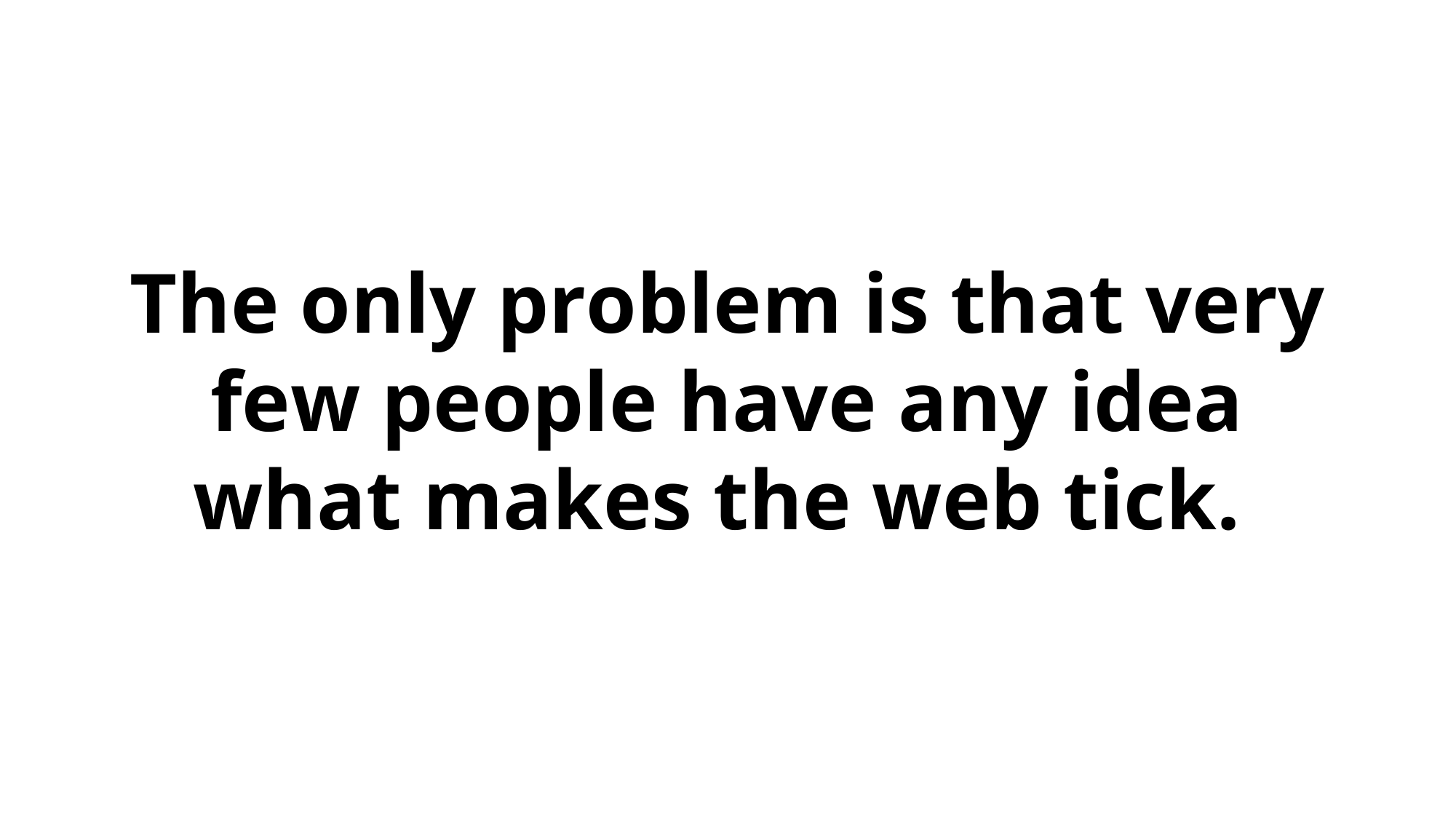

The only problem is that very few people have any idea what makes the web tick.